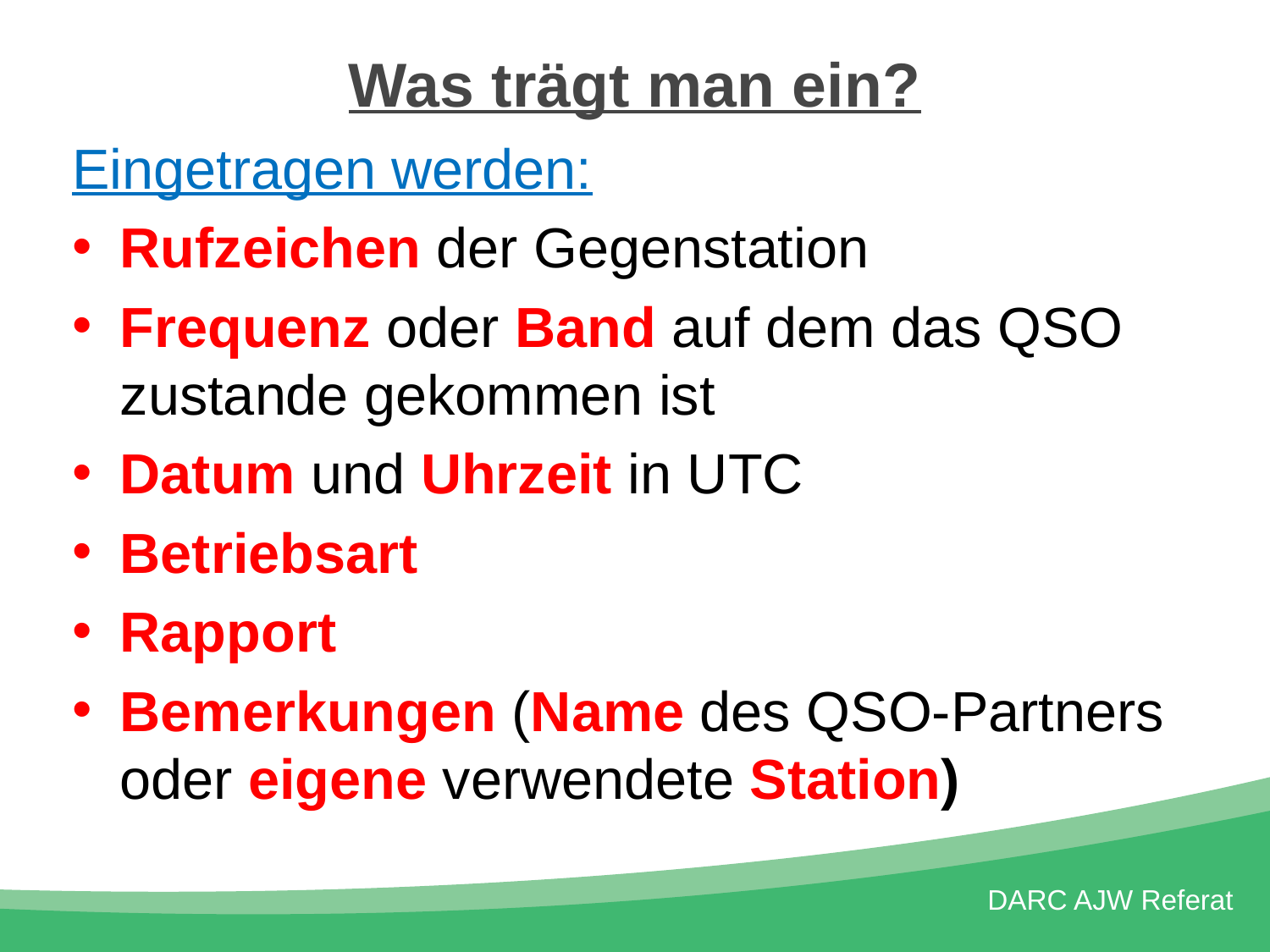

# Was trägt man ein?
Eingetragen werden:
Rufzeichen der Gegenstation
Frequenz oder Band auf dem das QSO zustande gekommen ist
Datum und Uhrzeit in UTC
Betriebsart
Rapport
Bemerkungen (Name des QSO-Partners oder eigene verwendete Station)